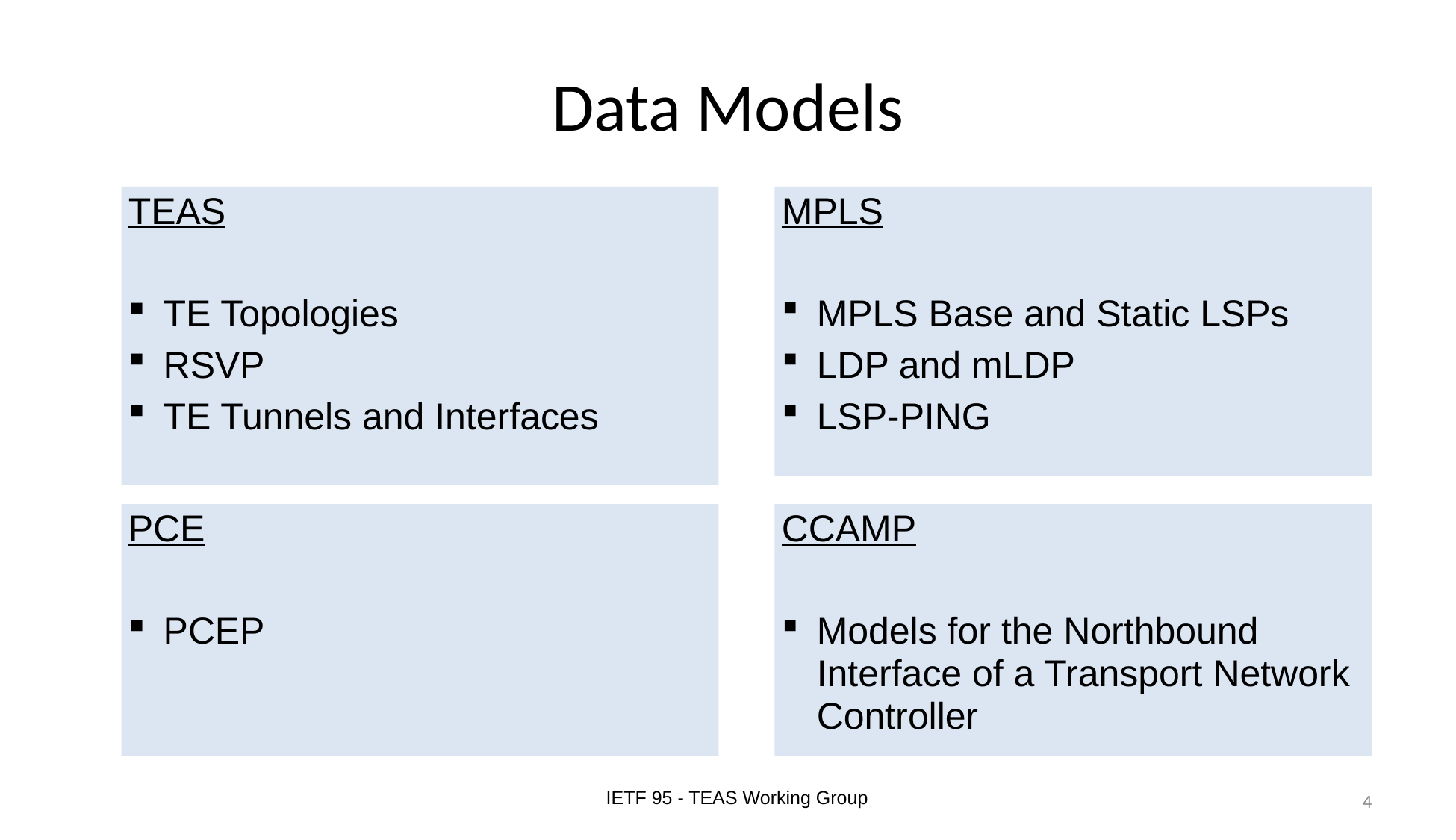

# Data Models
TEAS

TE Topologies
RSVP
TE Tunnels and Interfaces

MPLS

MPLS Base and Static LSPs
LDP and mLDP
LSP-PING

PCE

PCEP

CCAMP

Models for the Northbound Interface of a Transport Network Controller

IETF 95 - TEAS Working Group
4